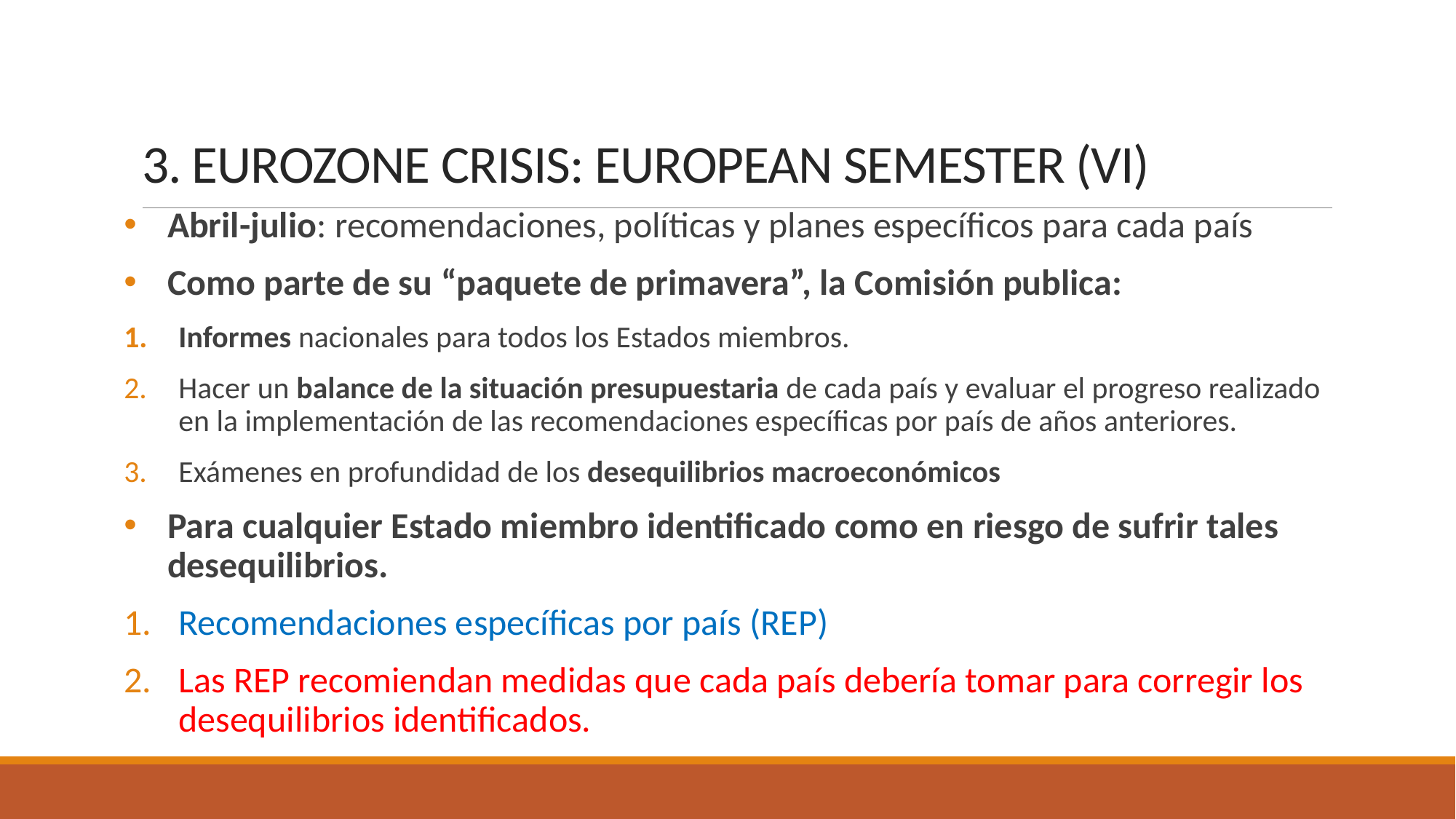

3. EUROZONE CRISIS: EUROPEAN SEMESTER (VI)
Abril-julio: recomendaciones, políticas y planes específicos para cada país
Como parte de su “paquete de primavera”, la Comisión publica:
Informes nacionales para todos los Estados miembros.
Hacer un balance de la situación presupuestaria de cada país y evaluar el progreso realizado en la implementación de las recomendaciones específicas por país de años anteriores.
Exámenes en profundidad de los desequilibrios macroeconómicos
Para cualquier Estado miembro identificado como en riesgo de sufrir tales desequilibrios.
Recomendaciones específicas por país (REP)
Las REP recomiendan medidas que cada país debería tomar para corregir los desequilibrios identificados.